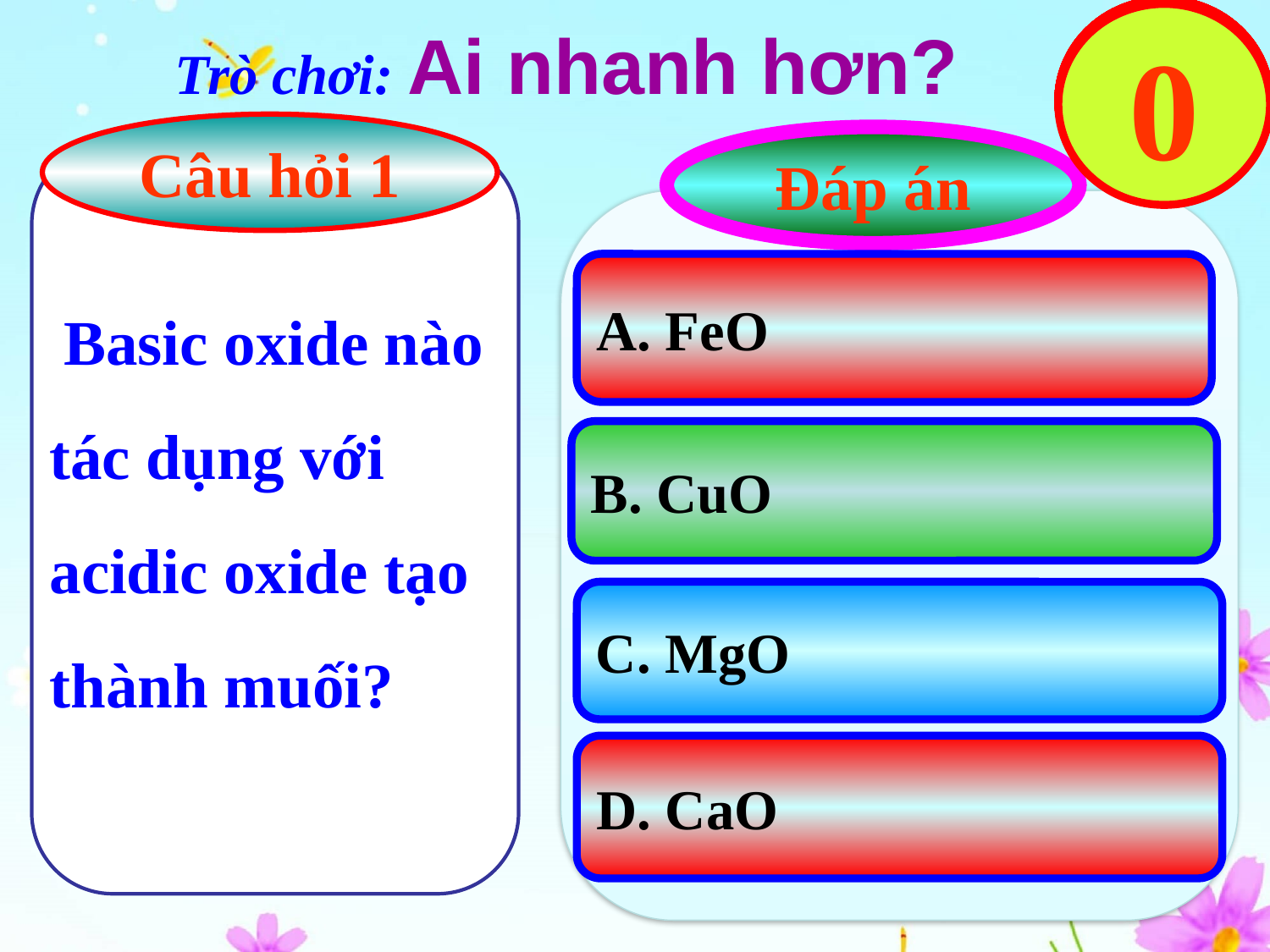

10
9
8
7
6
5
4
3
2
1
0
Trò chơi: Ai nhanh hơn?
Câu hỏi 1
Đáp án

A. FeO
 Basic oxide nào tác dụng với acidic oxide tạo thành muối?

B. CuO

C. MgO

D. CaO